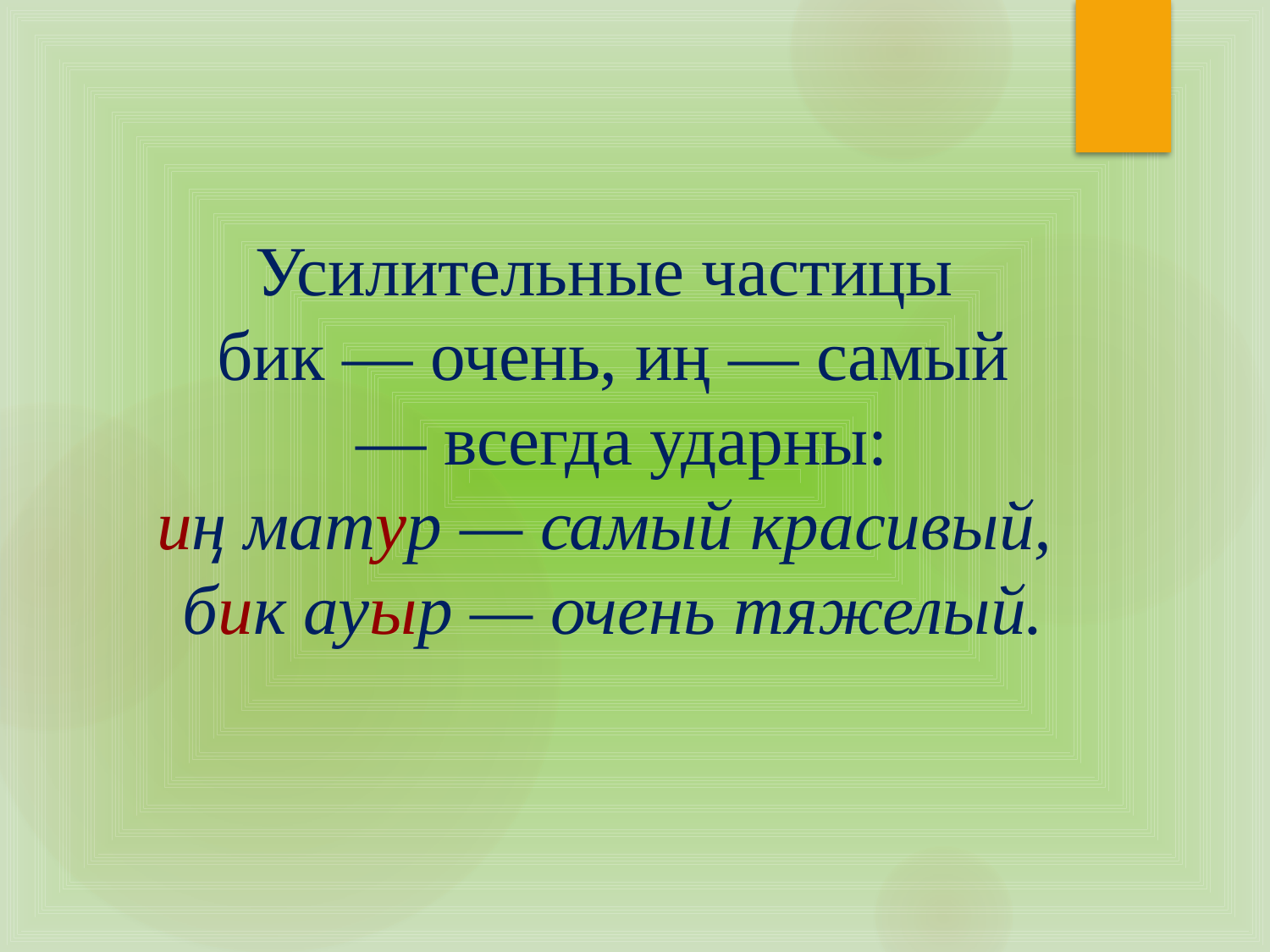

Усилительные частицы
бик — очень, иң — самый
 — всегда ударны:
иң матур — самый красивый, 
бик ауыр — очень тяжелый.